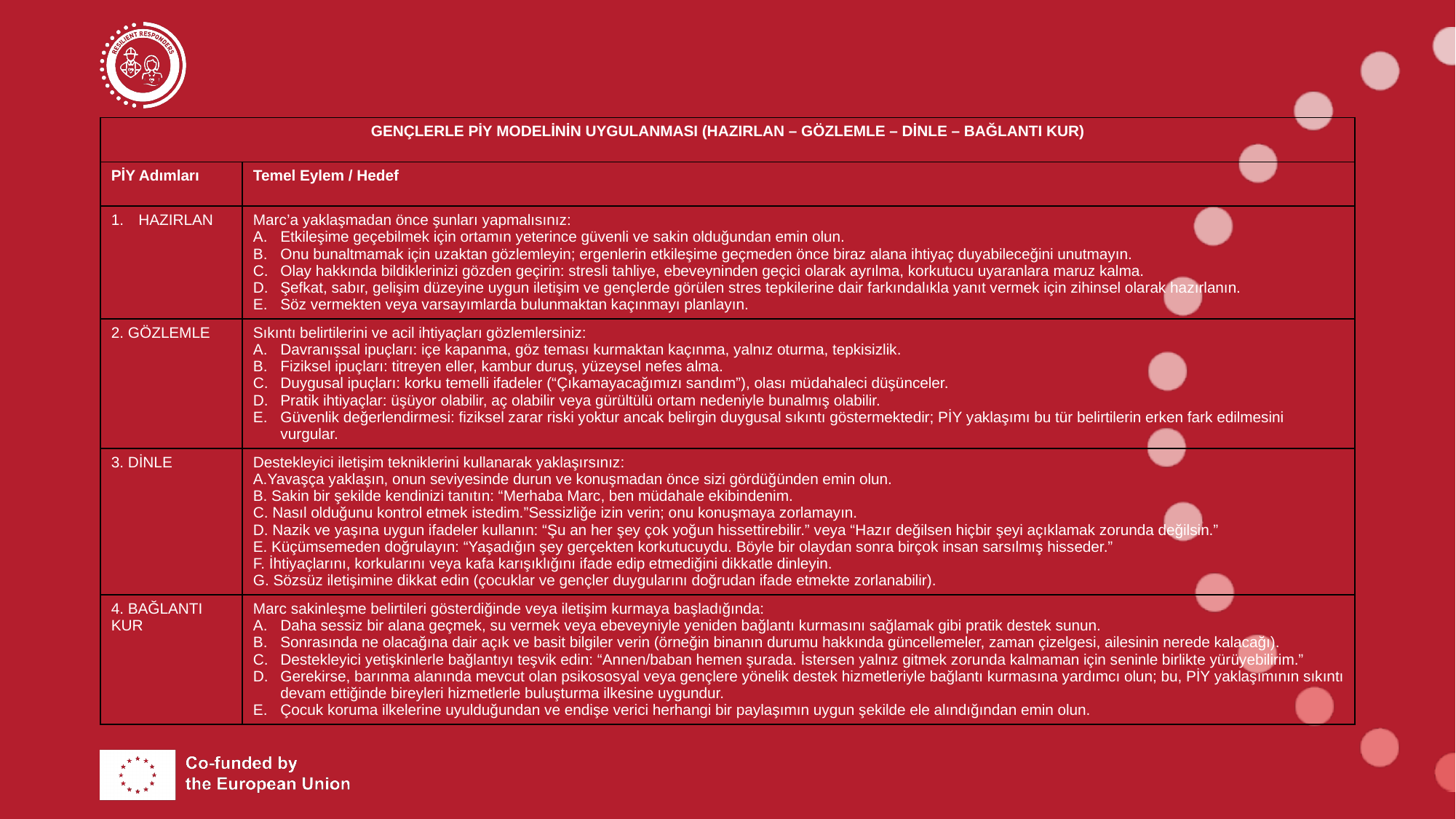

| GENÇLERLE PİY MODELİNİN UYGULANMASI (HAZIRLAN – GÖZLEMLE – DİNLE – BAĞLANTI KUR) |  |
| --- | --- |
| PİY Adımları | Temel Eylem / Hedef |
| HAZIRLAN | Marc’a yaklaşmadan önce şunları yapmalısınız: Etkileşime geçebilmek için ortamın yeterince güvenli ve sakin olduğundan emin olun. Onu bunaltmamak için uzaktan gözlemleyin; ergenlerin etkileşime geçmeden önce biraz alana ihtiyaç duyabileceğini unutmayın. Olay hakkında bildiklerinizi gözden geçirin: stresli tahliye, ebeveyninden geçici olarak ayrılma, korkutucu uyaranlara maruz kalma. Şefkat, sabır, gelişim düzeyine uygun iletişim ve gençlerde görülen stres tepkilerine dair farkındalıkla yanıt vermek için zihinsel olarak hazırlanın. Söz vermekten veya varsayımlarda bulunmaktan kaçınmayı planlayın. |
| 2. GÖZLEMLE | Sıkıntı belirtilerini ve acil ihtiyaçları gözlemlersiniz: Davranışsal ipuçları: içe kapanma, göz teması kurmaktan kaçınma, yalnız oturma, tepkisizlik. Fiziksel ipuçları: titreyen eller, kambur duruş, yüzeysel nefes alma. Duygusal ipuçları: korku temelli ifadeler (“Çıkamayacağımızı sandım”), olası müdahaleci düşünceler. Pratik ihtiyaçlar: üşüyor olabilir, aç olabilir veya gürültülü ortam nedeniyle bunalmış olabilir. Güvenlik değerlendirmesi: fiziksel zarar riski yoktur ancak belirgin duygusal sıkıntı göstermektedir; PİY yaklaşımı bu tür belirtilerin erken fark edilmesini vurgular. |
| 3. DİNLE | Destekleyici iletişim tekniklerini kullanarak yaklaşırsınız: A.Yavaşça yaklaşın, onun seviyesinde durun ve konuşmadan önce sizi gördüğünden emin olun. B. Sakin bir şekilde kendinizi tanıtın: “Merhaba Marc, ben müdahale ekibindenim. C. Nasıl olduğunu kontrol etmek istedim.”Sessizliğe izin verin; onu konuşmaya zorlamayın. D. Nazik ve yaşına uygun ifadeler kullanın: “Şu an her şey çok yoğun hissettirebilir.” veya “Hazır değilsen hiçbir şeyi açıklamak zorunda değilsin.” E. Küçümsemeden doğrulayın: “Yaşadığın şey gerçekten korkutucuydu. Böyle bir olaydan sonra birçok insan sarsılmış hisseder.” F. İhtiyaçlarını, korkularını veya kafa karışıklığını ifade edip etmediğini dikkatle dinleyin. G. Sözsüz iletişimine dikkat edin (çocuklar ve gençler duygularını doğrudan ifade etmekte zorlanabilir). |
| 4. BAĞLANTI KUR | Marc sakinleşme belirtileri gösterdiğinde veya iletişim kurmaya başladığında: Daha sessiz bir alana geçmek, su vermek veya ebeveyniyle yeniden bağlantı kurmasını sağlamak gibi pratik destek sunun. Sonrasında ne olacağına dair açık ve basit bilgiler verin (örneğin binanın durumu hakkında güncellemeler, zaman çizelgesi, ailesinin nerede kalacağı). Destekleyici yetişkinlerle bağlantıyı teşvik edin: “Annen/baban hemen şurada. İstersen yalnız gitmek zorunda kalmaman için seninle birlikte yürüyebilirim.” Gerekirse, barınma alanında mevcut olan psikososyal veya gençlere yönelik destek hizmetleriyle bağlantı kurmasına yardımcı olun; bu, PİY yaklaşımının sıkıntı devam ettiğinde bireyleri hizmetlerle buluşturma ilkesine uygundur. Çocuk koruma ilkelerine uyulduğundan ve endişe verici herhangi bir paylaşımın uygun şekilde ele alındığından emin olun. |